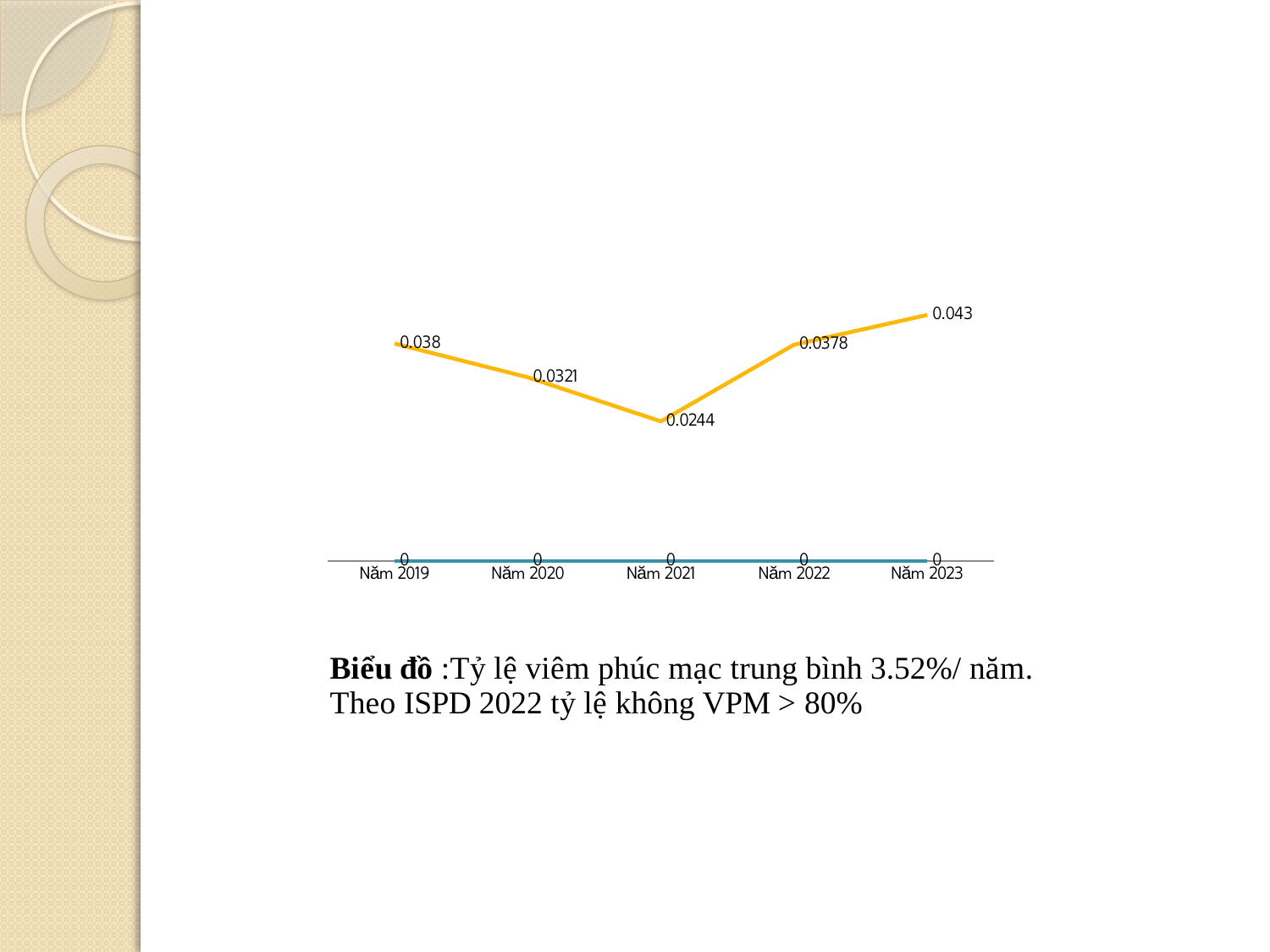

### Chart

| Category |  |  |
|---|---|---|
| Năm 2019 | None | 0.038 |
| Năm 2020 | None | 0.0321 |
| Năm 2021 | None | 0.0244 |
| Năm 2022 | None | 0.0378 |
| Năm 2023 | None | 0.043 |